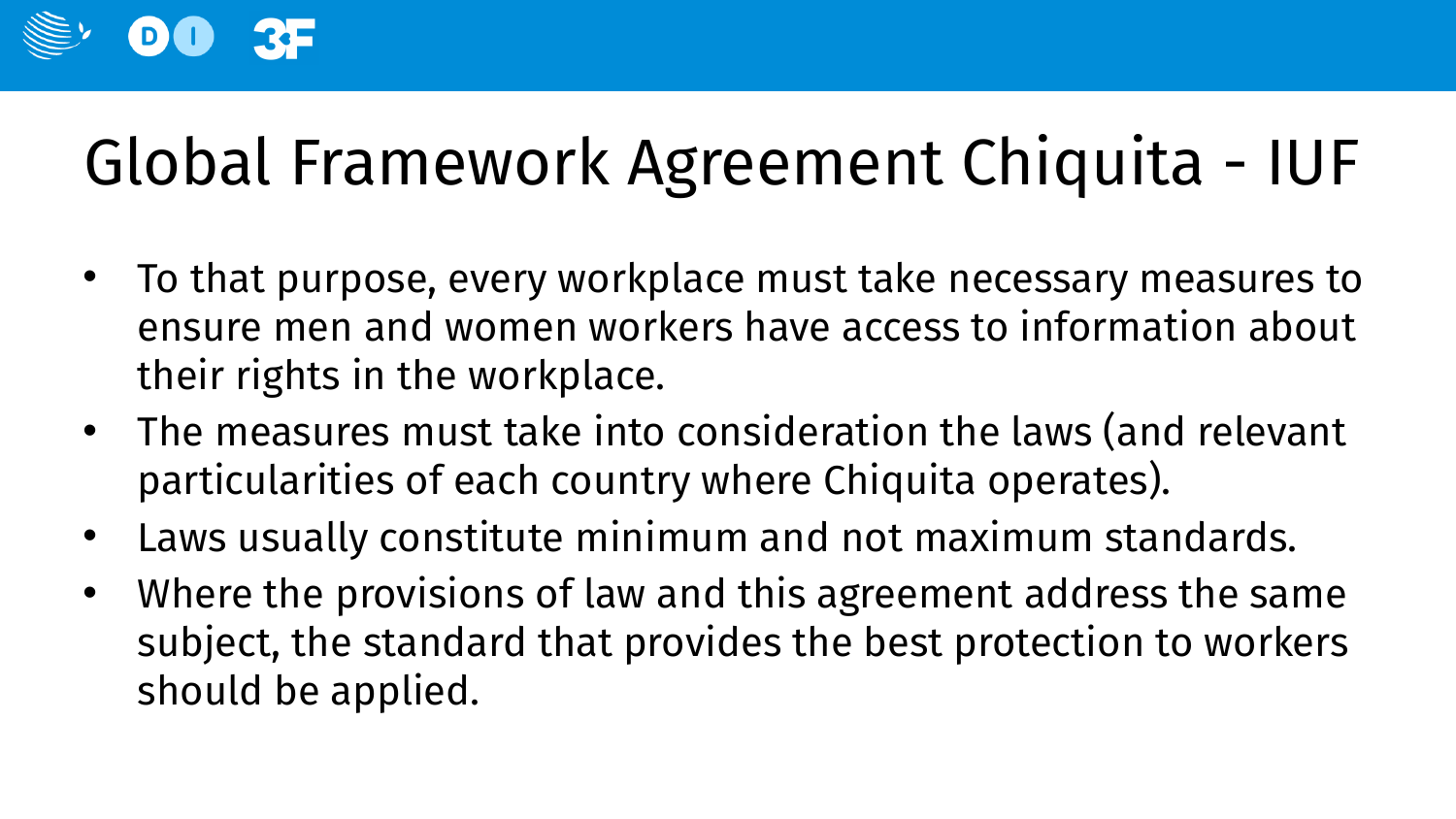

# Global Framework Agreement Chiquita - IUF
To that purpose, every workplace must take necessary measures to ensure men and women workers have access to information about their rights in the workplace.
The measures must take into consideration the laws (and relevant particularities of each country where Chiquita operates).
Laws usually constitute minimum and not maximum standards.
Where the provisions of law and this agreement address the same subject, the standard that provides the best protection to workers should be applied.